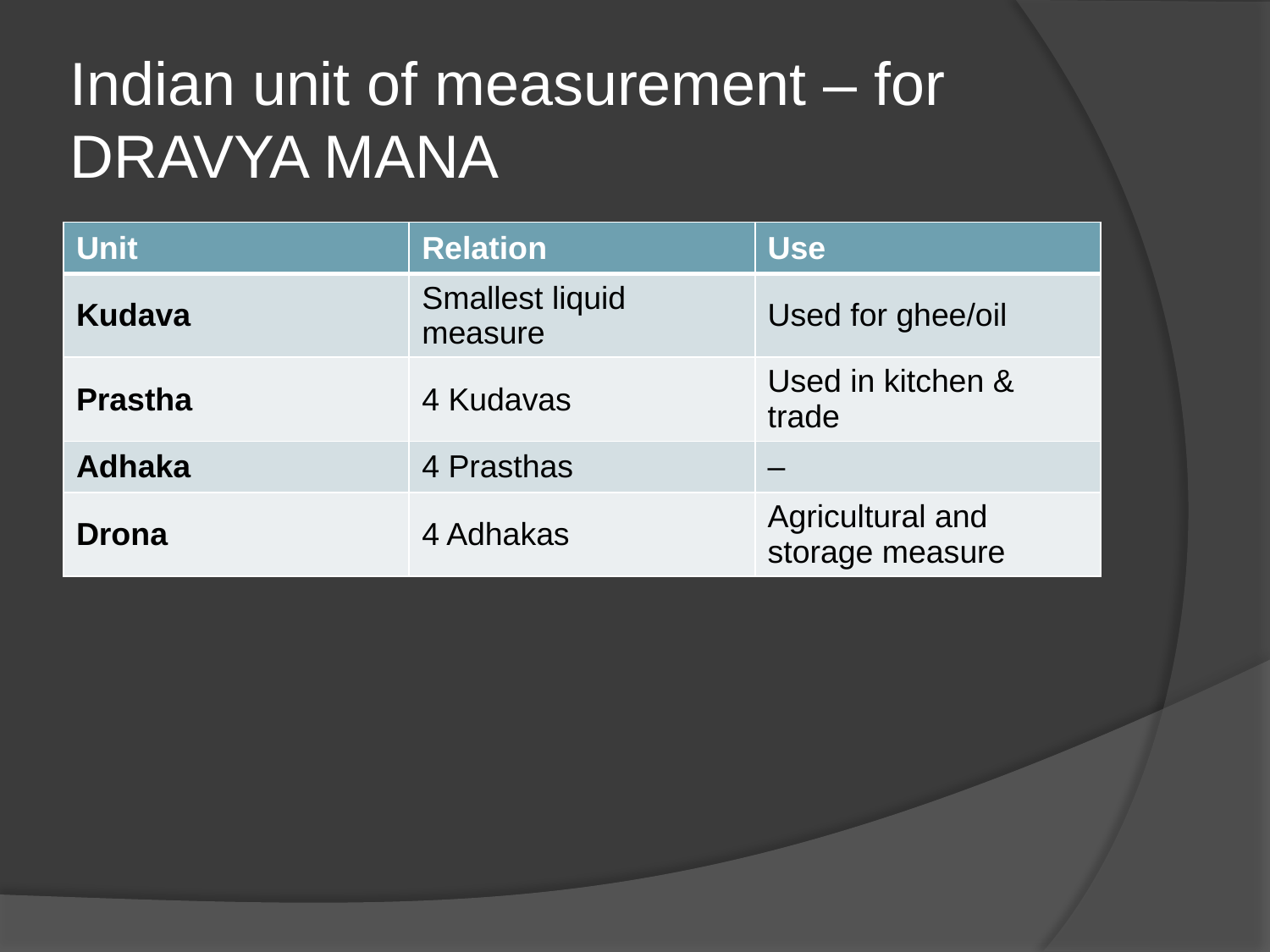

# Indian unit of measurement – for DRAVYA MANA
| Unit | Relation | Use |
| --- | --- | --- |
| Kudava | Smallest liquid measure | Used for ghee/oil |
| Prastha | 4 Kudavas | Used in kitchen & trade |
| Adhaka | 4 Prasthas | – |
| Drona | 4 Adhakas | Agricultural and storage measure |